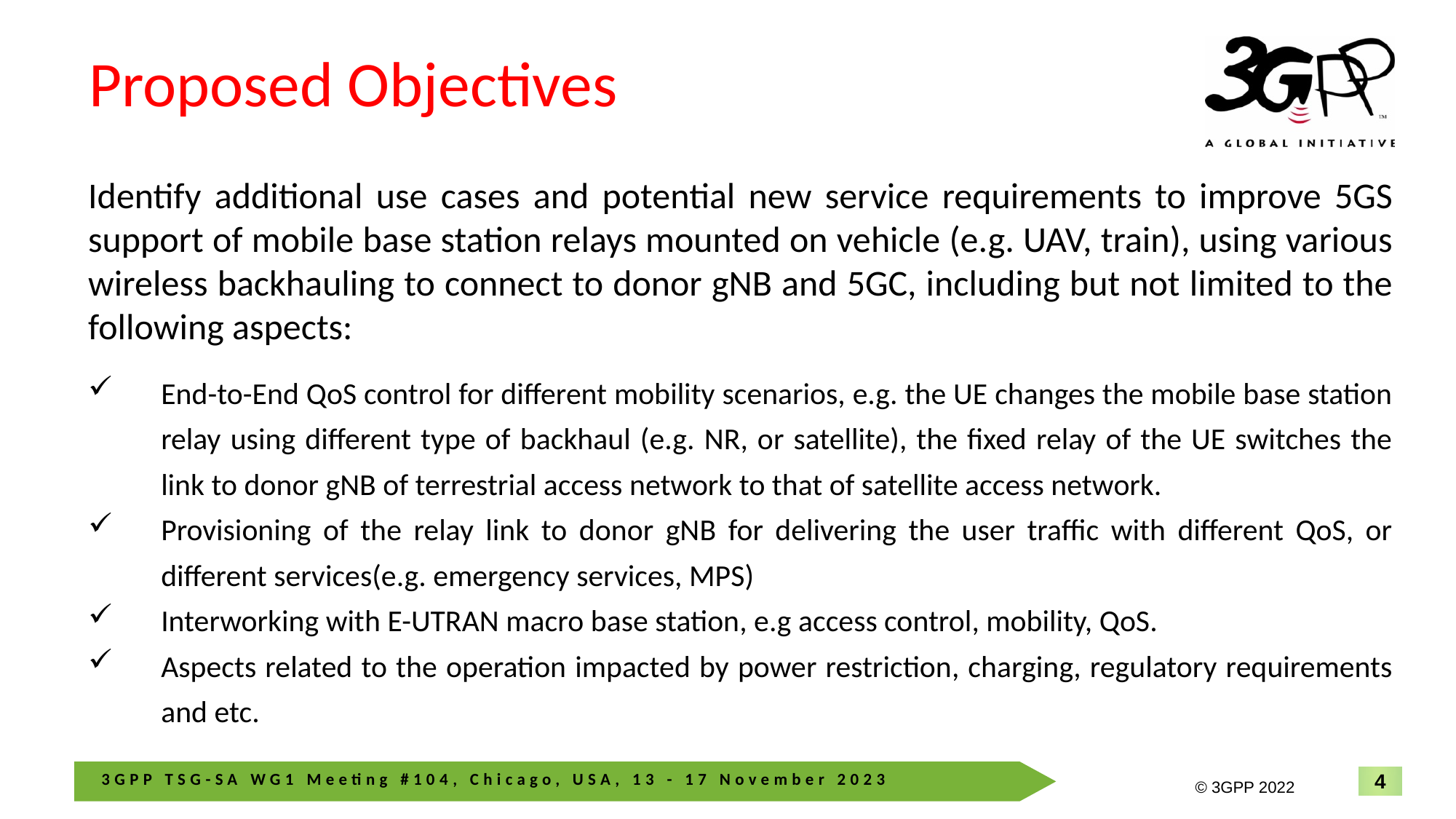

Proposed Objectives
Identify additional use cases and potential new service requirements to improve 5GS support of mobile base station relays mounted on vehicle (e.g. UAV, train), using various wireless backhauling to connect to donor gNB and 5GC, including but not limited to the following aspects:
End-to-End QoS control for different mobility scenarios, e.g. the UE changes the mobile base station relay using different type of backhaul (e.g. NR, or satellite), the fixed relay of the UE switches the link to donor gNB of terrestrial access network to that of satellite access network.
Provisioning of the relay link to donor gNB for delivering the user traffic with different QoS, or different services(e.g. emergency services, MPS)
Interworking with E-UTRAN macro base station, e.g access control, mobility, QoS.
Aspects related to the operation impacted by power restriction, charging, regulatory requirements and etc.